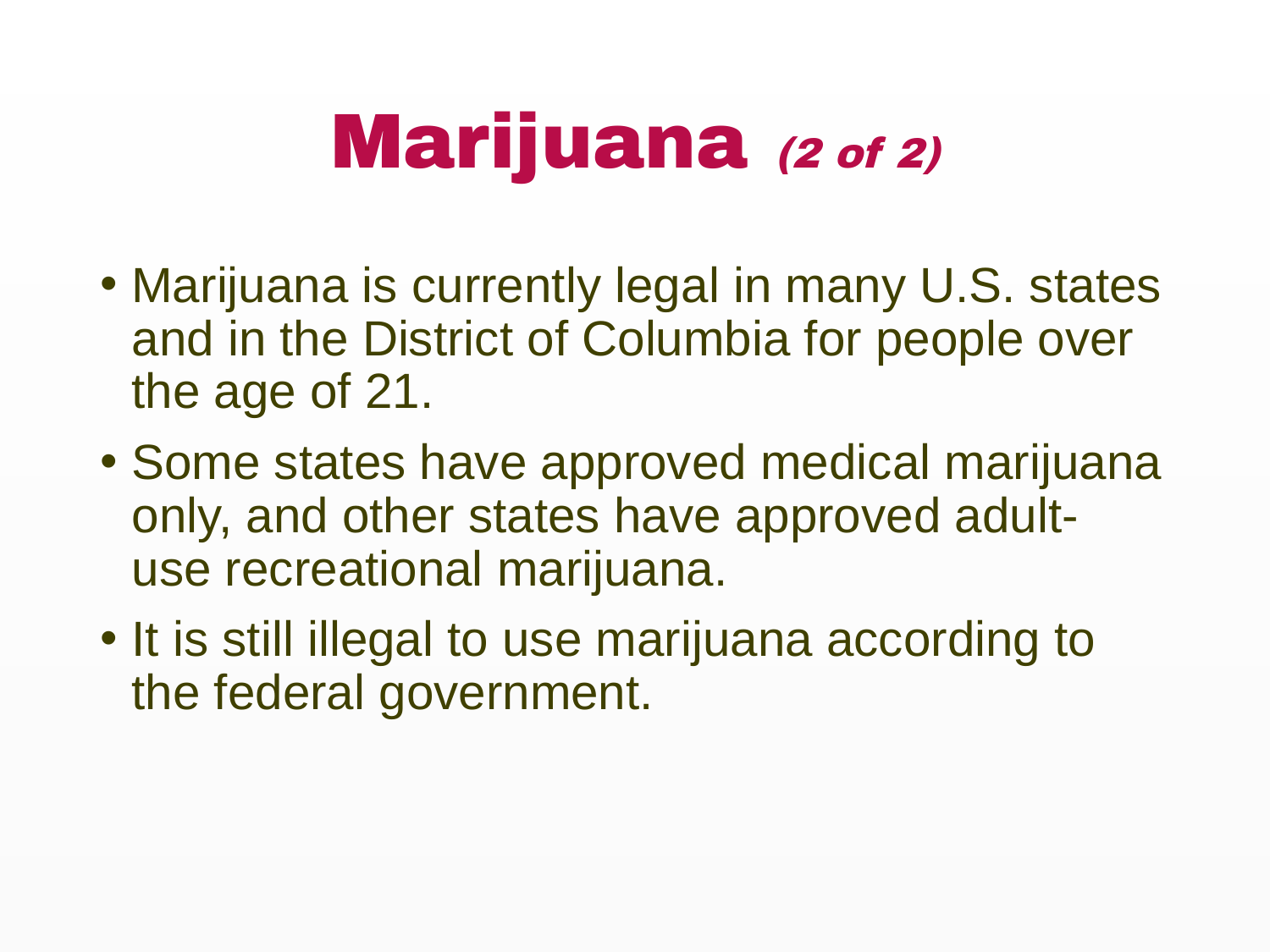

# Marijuana (2 of 2)
Marijuana is currently legal in many U.S. states and in the District of Columbia for people over the age of 21.
Some states have approved medical marijuana only, and other states have approved adult-use recreational marijuana.
It is still illegal to use marijuana according to the federal government.